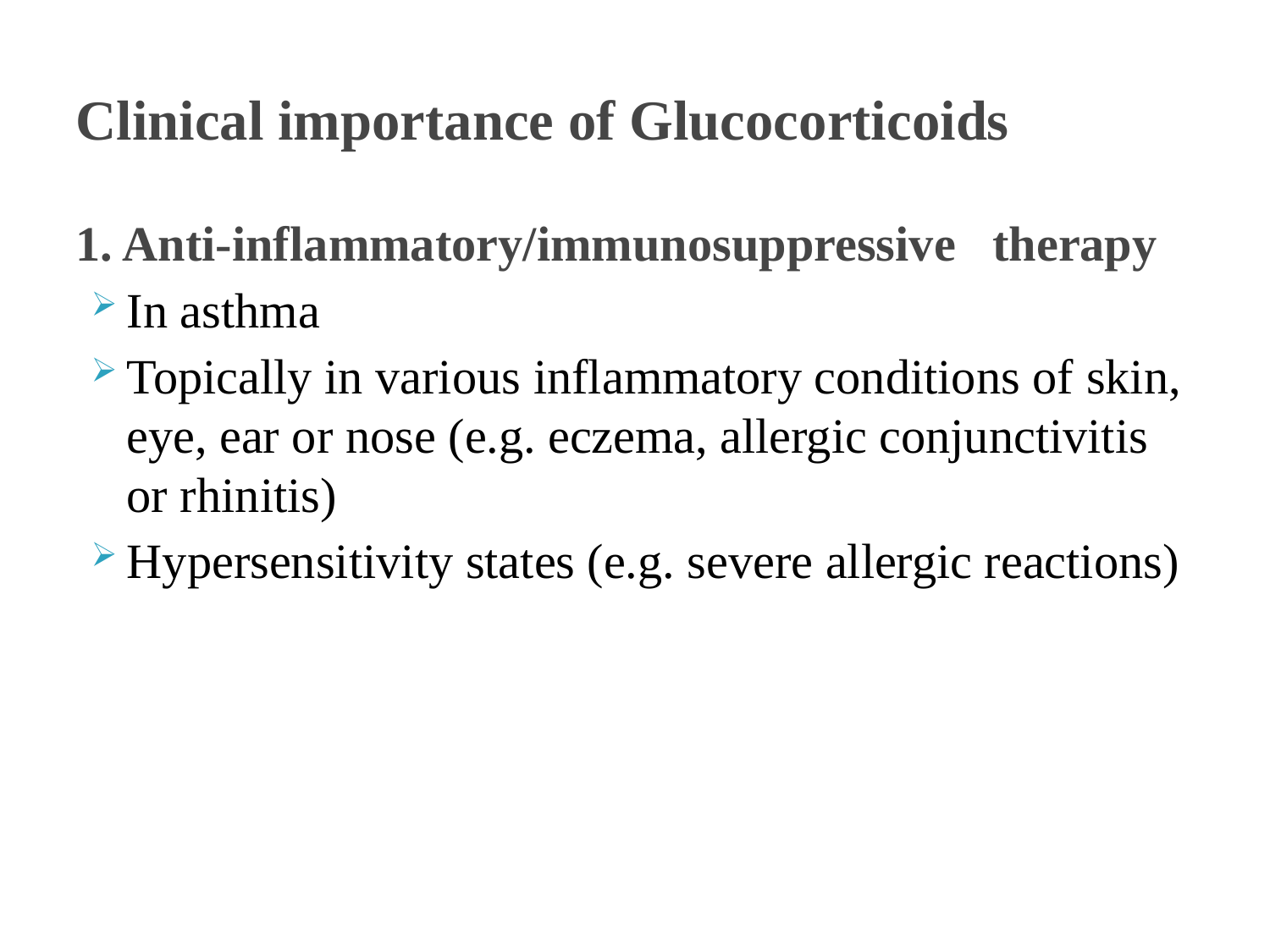

# Clinical importance of Glucocorticoids
1. Anti-inflammatory/immunosuppressive   therapy
In asthma
Topically in various inflammatory conditions of skin, eye, ear or nose (e.g. eczema, allergic conjunctivitis or rhinitis)
Hypersensitivity states (e.g. severe allergic reactions)